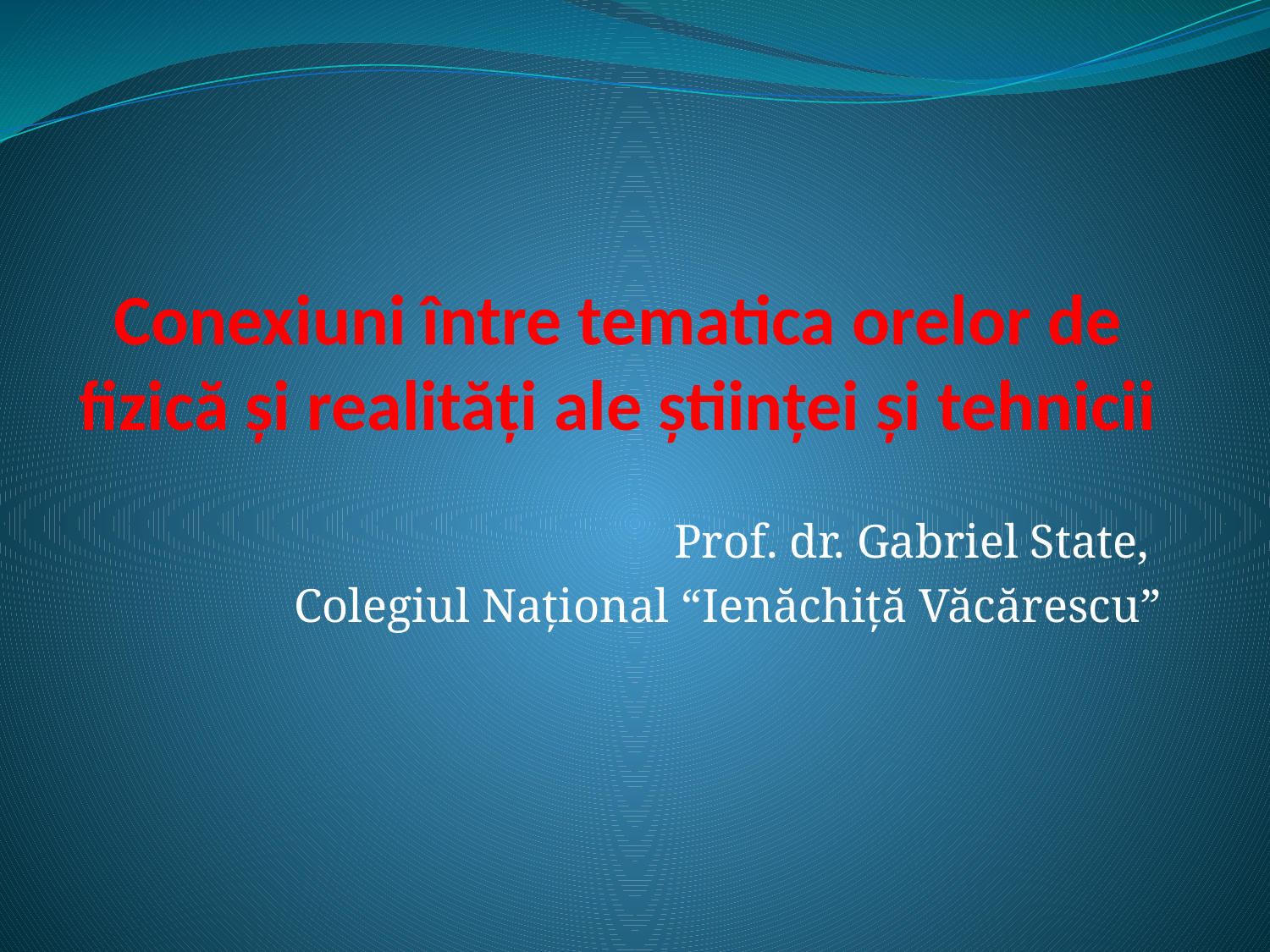

# Conexiuni între tematica orelor de fizică și realități ale științei și tehnicii
Prof. dr. Gabriel State,
Colegiul Național “Ienăchiță Văcărescu”